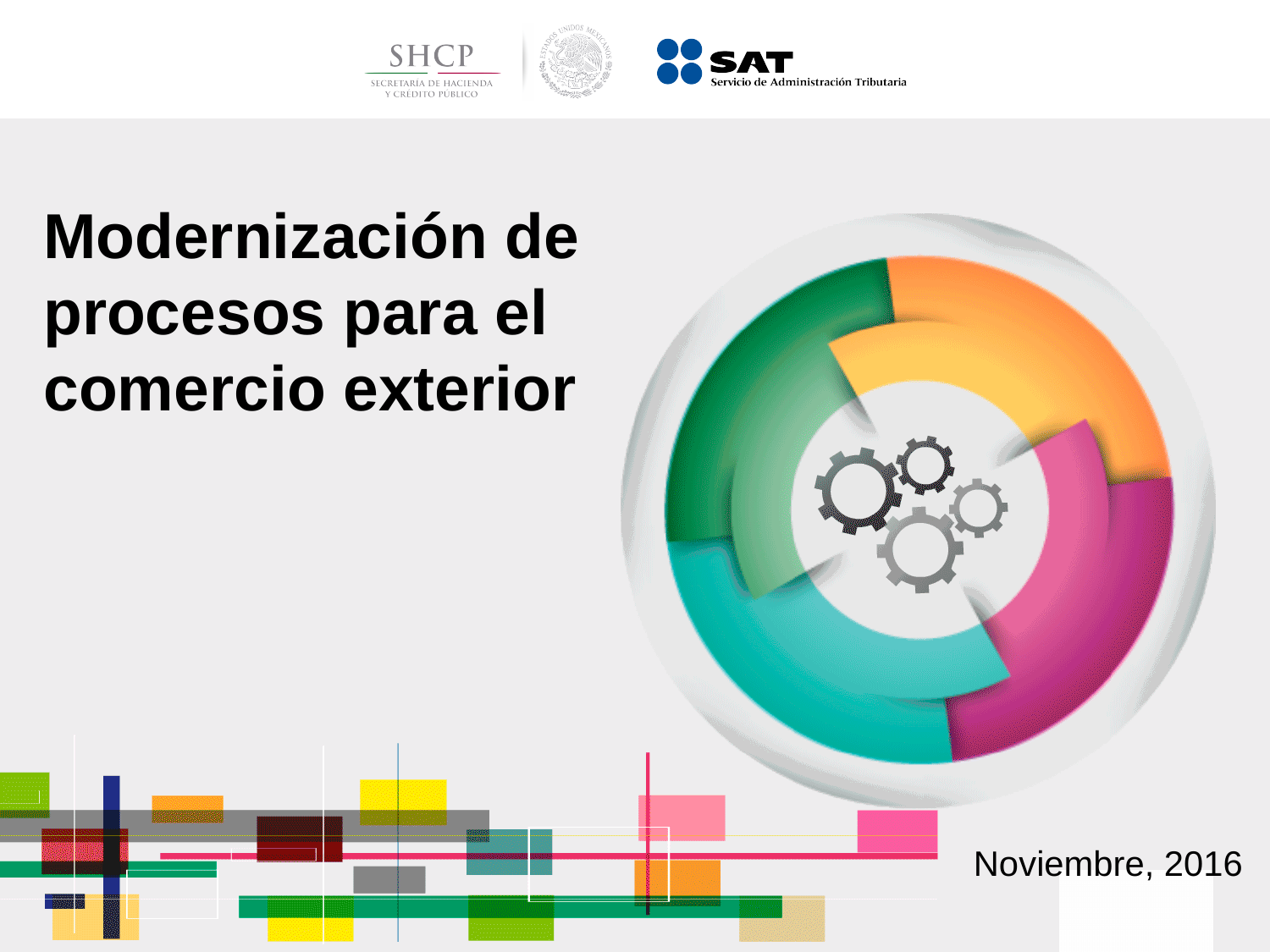

Modernización de procesos para el comercio exterior

Noviembre, 2016